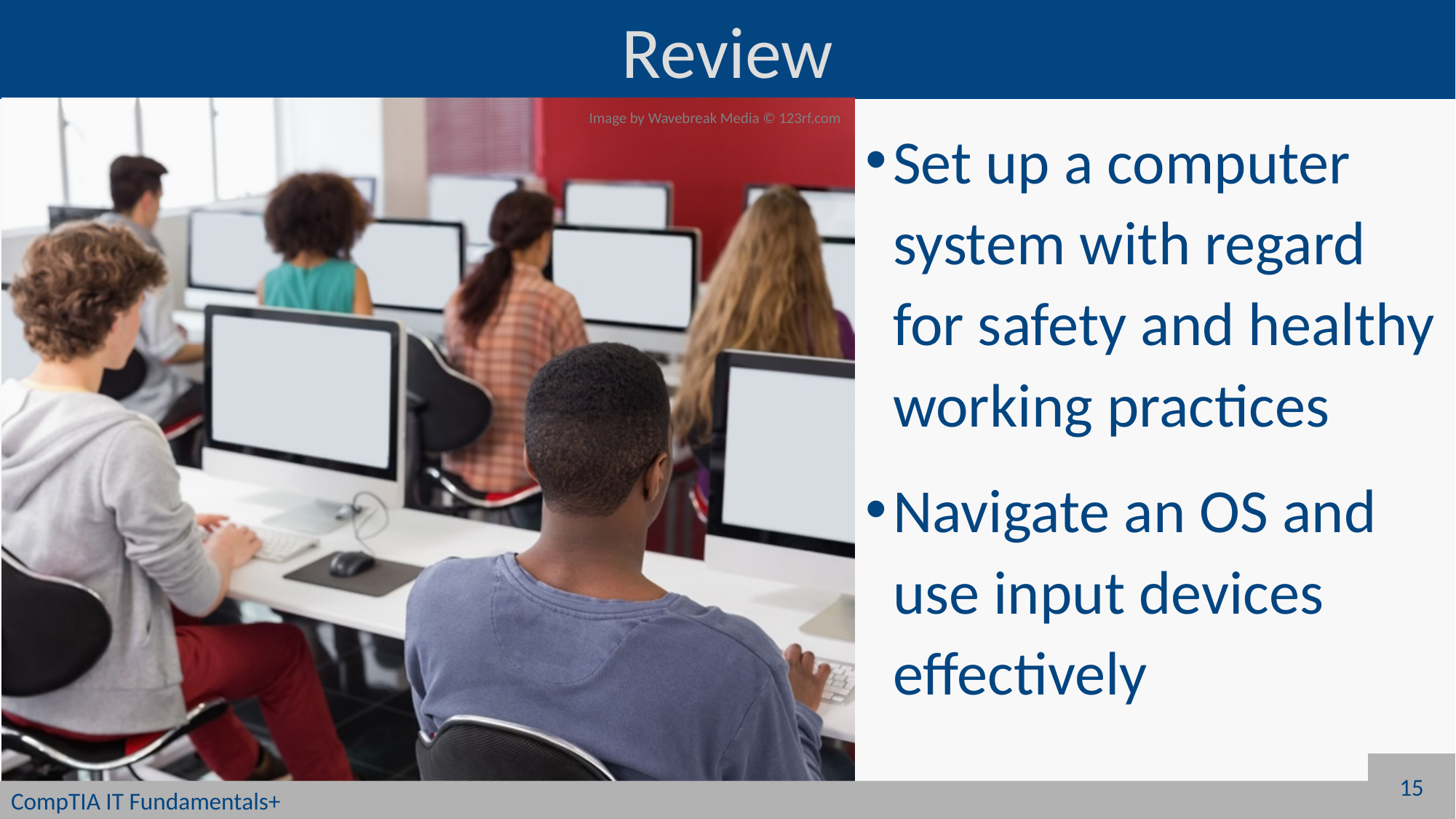

Set up a computer system with regard for safety and healthy working practices
Navigate an OS and use input devices effectively
15
CompTIA IT Fundamentals+